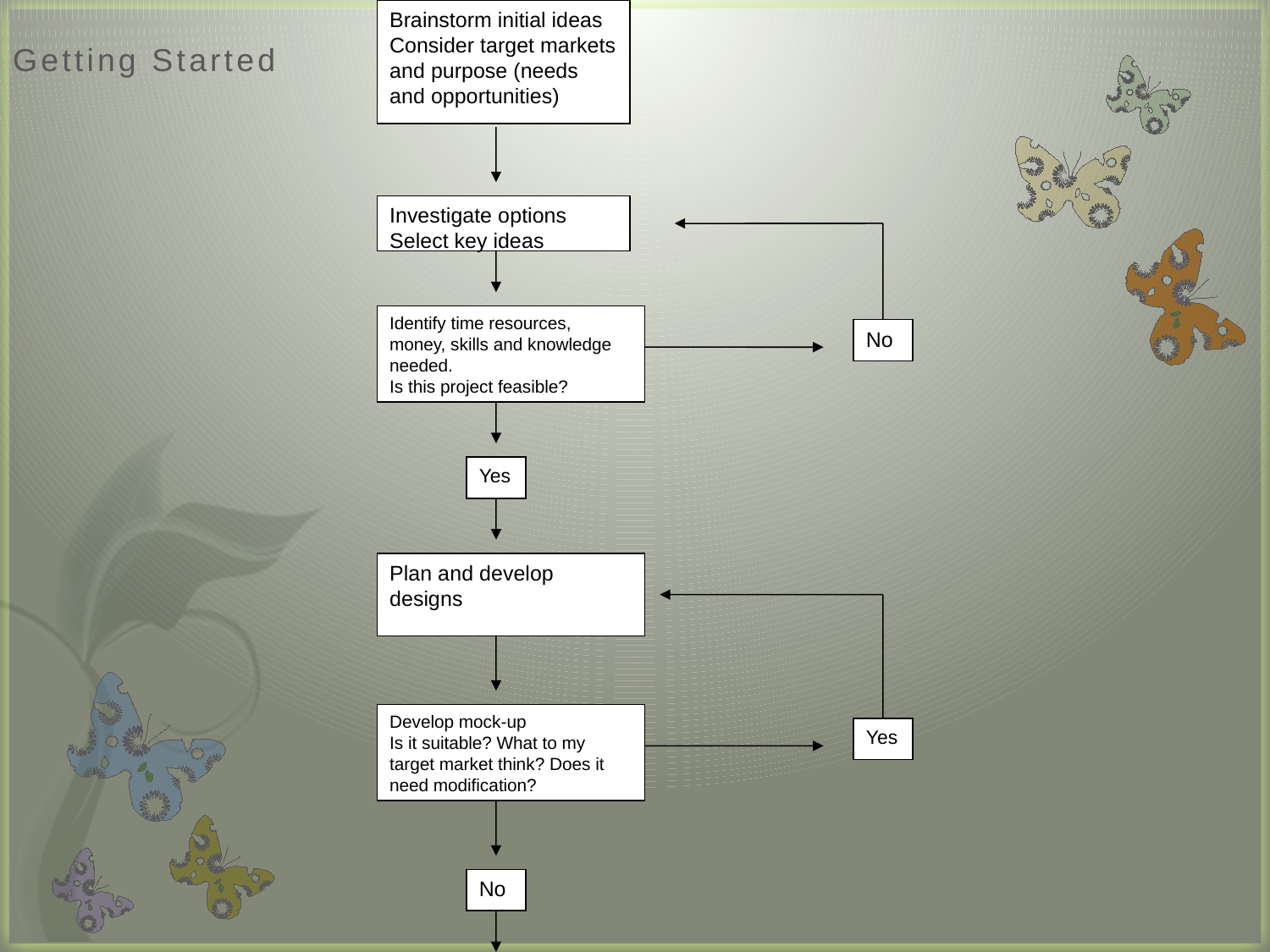

# Getting Started

Brainstorm initial ideas
Consider target markets and purpose (needs and opportunities)

Investigate options
Select key ideas

Identify time resources, money, skills and knowledge needed.
Is this project feasible?
No

Yes

Plan and develop designs

Develop mock-up
Is it suitable? What to my target market think? Does it need modification?
Yes

No